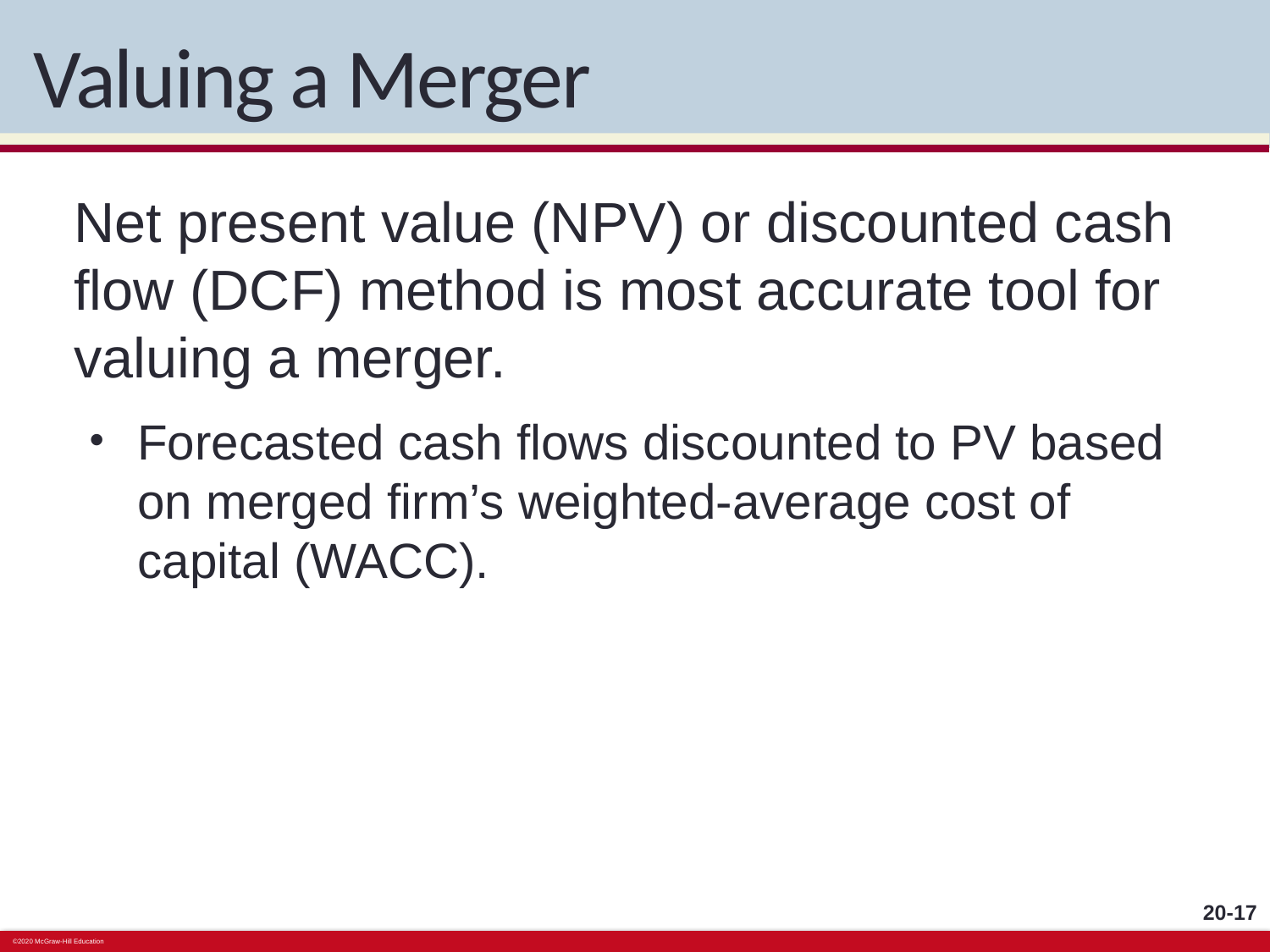

# Valuing a Merger
Net present value (NPV) or discounted cash flow (DCF) method is most accurate tool for valuing a merger.
Forecasted cash flows discounted to PV based on merged firm’s weighted-average cost of capital (WACC).